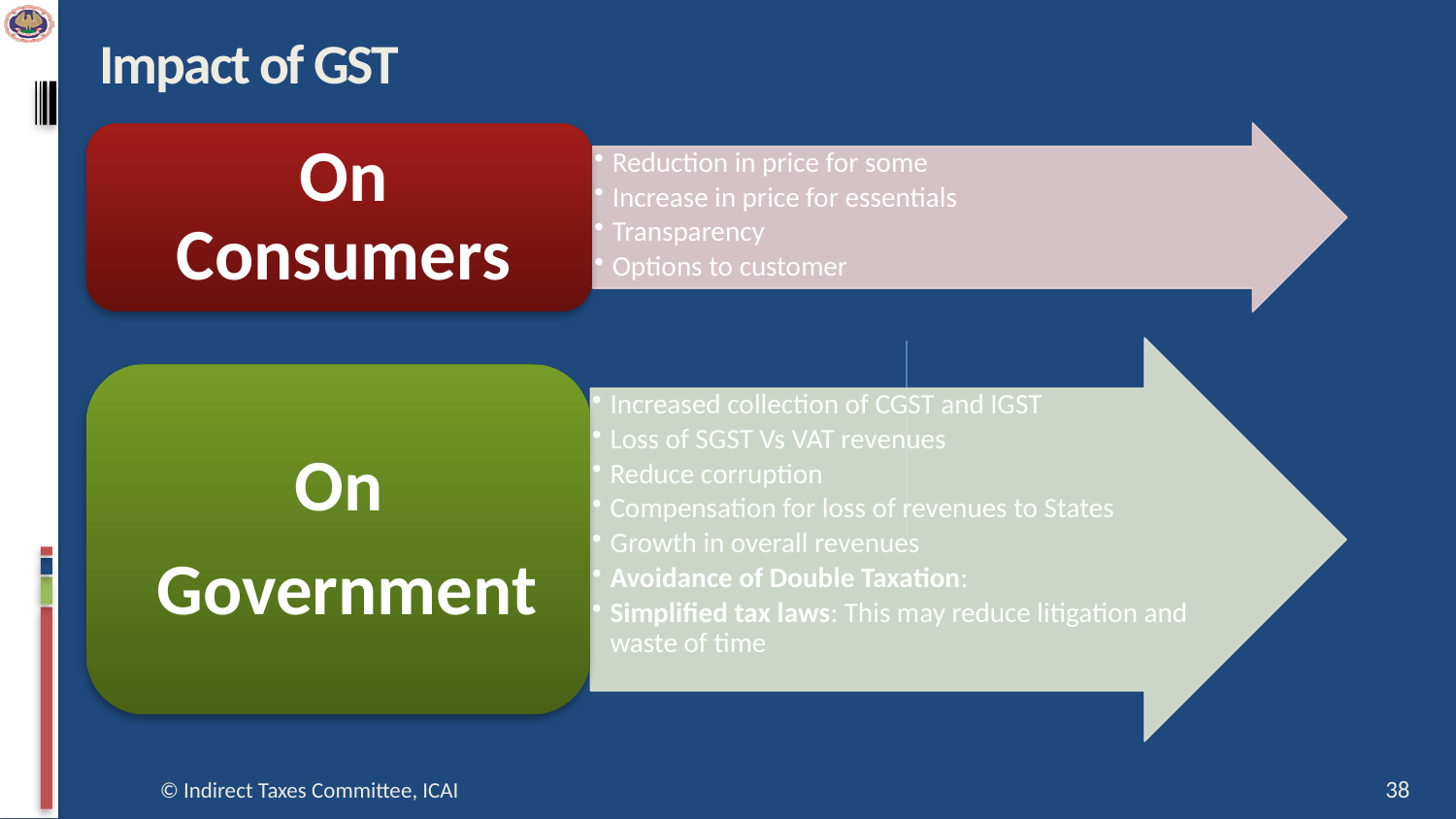

# Impact of GST
Reduction in price for some
Increase in price for essentials
Transparency
Options to customer
On Consumers
Increased collection of CGST and IGST
Loss of SGST Vs VAT revenues
Reduce corruption
Compensation for loss of revenues to States
Growth in overall revenues
Avoidance of Double Taxation:
Simplified tax laws: This may reduce litigation and waste of time
On
Government
© Indirect Taxes Committee, ICAI
38